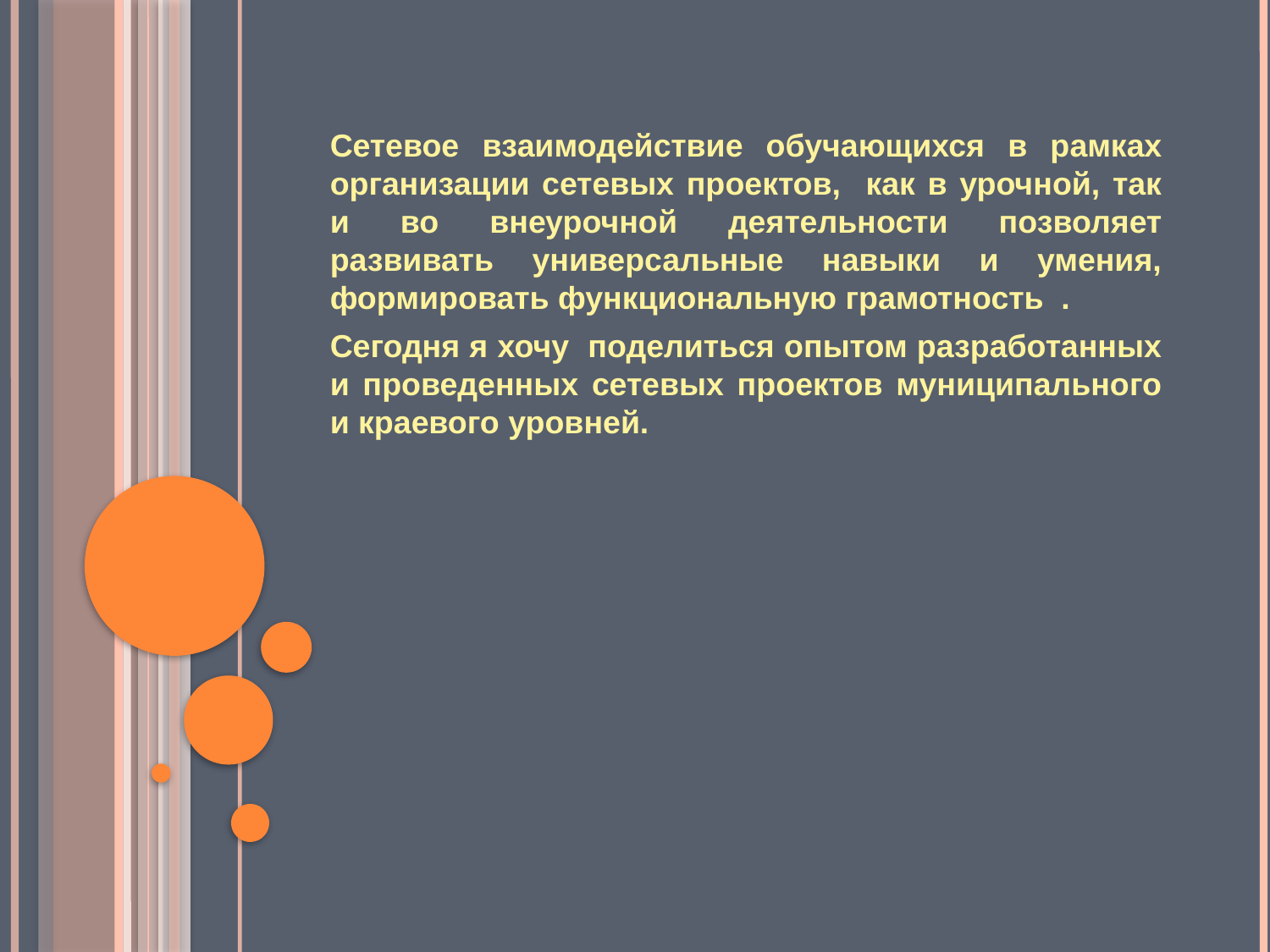

Сетевое взаимодействие обучающихся в рамках организации сетевых проектов,  как в урочной, так и во внеурочной деятельности позволяет развивать универсальные навыки и умения, формировать функциональную грамотность  .
Сегодня я хочу  поделиться опытом разработанных и проведенных сетевых проектов муниципального и краевого уровней.